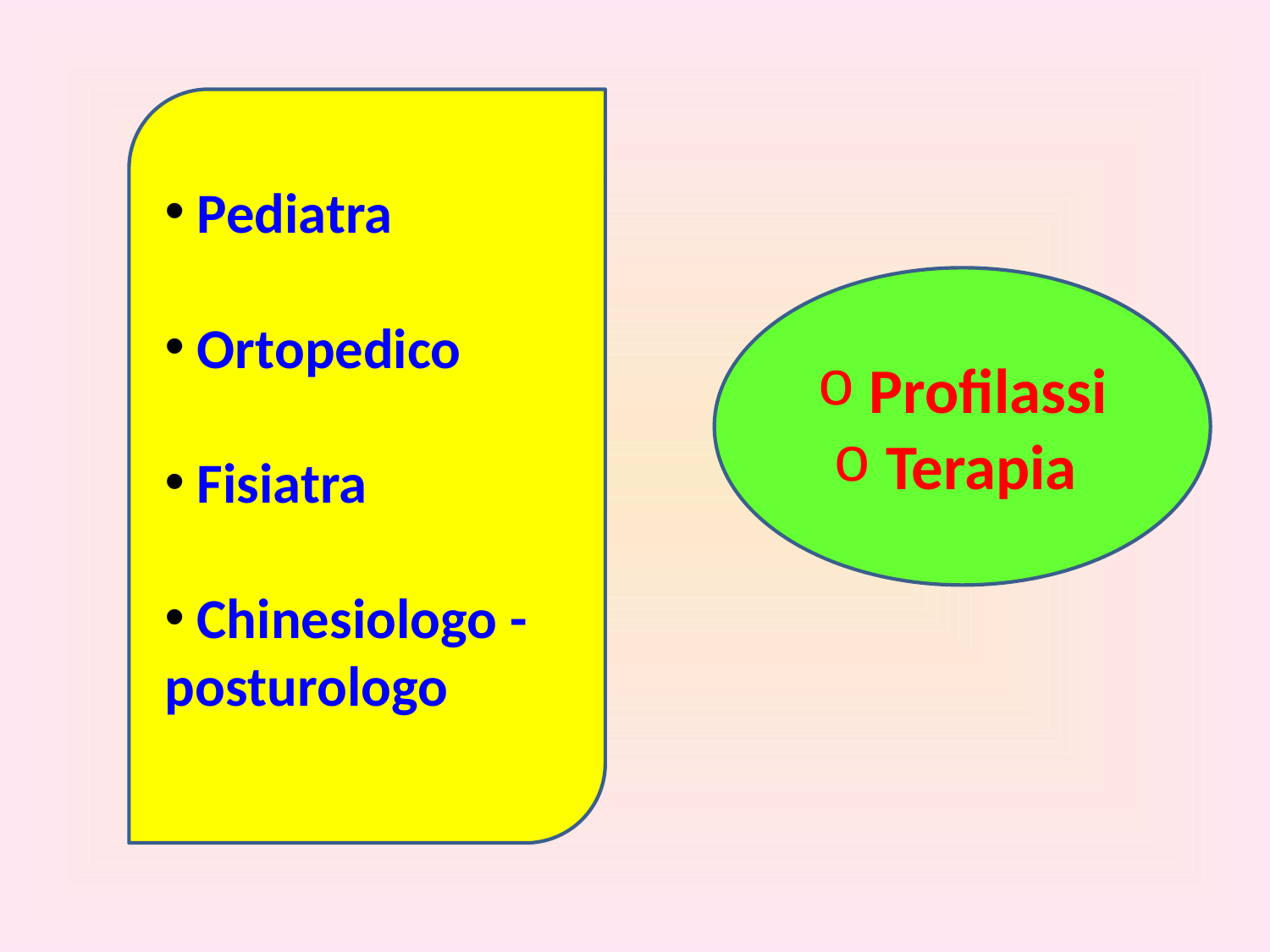

Pediatra

 Ortopedico

 Fisiatra

 Chinesiologo - posturologo

 Profilassi
 Terapia